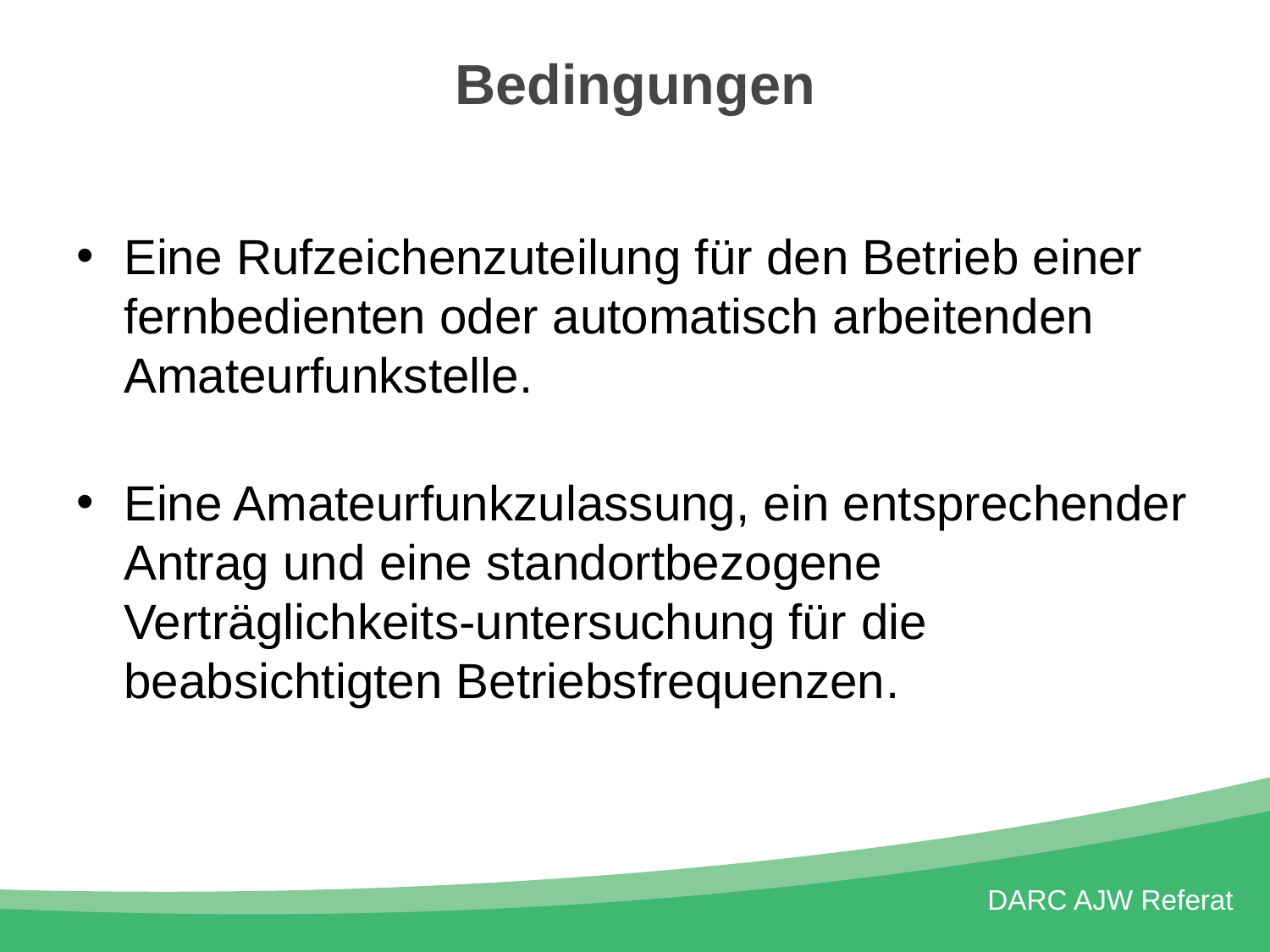

# Bedingungen

Eine Rufzeichenzuteilung für den Betrieb einer fernbedienten oder automatisch arbeitenden Amateurfunkstelle.
Eine Amateurfunkzulassung, ein entsprechender Antrag und eine standortbezogene Verträglichkeits-untersuchung für die beabsichtigten Betriebsfrequenzen.